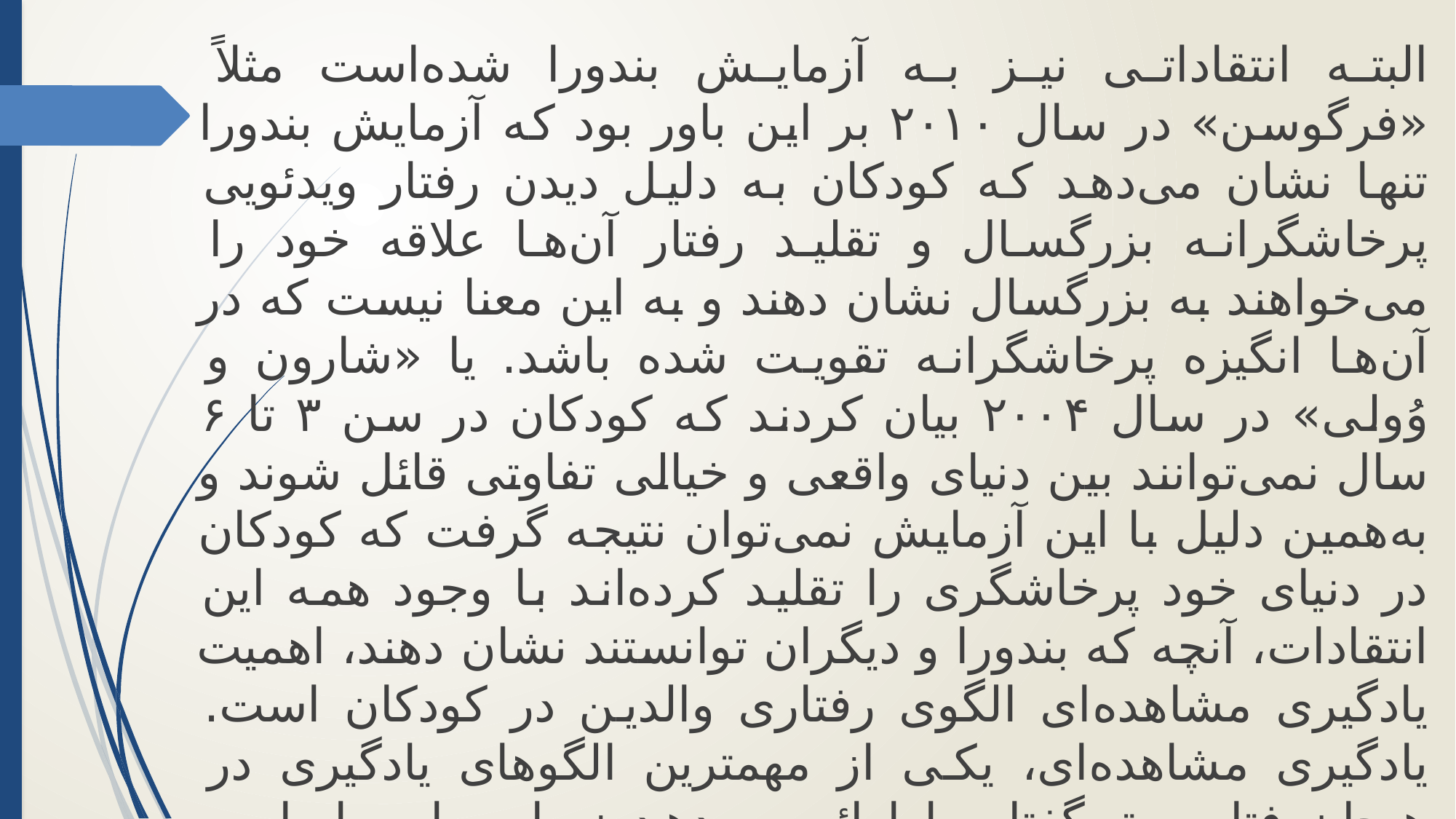

البته انتقاداتی نیز به آزمایش بندورا شده‌است مثلاً «فرگوسن» در سال ۲۰۱۰ بر این باور بود که آزمایش بندورا تنها نشان می‌دهد که کودکان به دلیل دیدن رفتار ویدئویی پرخاشگرانه بزرگسال و تقلید رفتار آن‌ها علاقه خود را می‌خواهند به بزرگسال نشان دهند و به این معنا نیست که در آن‌ها انگیزه پرخاشگرانه تقویت شده باشد. یا «شارون و وُولی» در سال ۲۰۰۴ بیان کردند که کودکان در سن ۳ تا ۶ سال نمی‌توانند بین دنیای واقعی و خیالی تفاوتی قائل شوند و به‌همین دلیل با این آزمایش نمی‌توان نتیجه گرفت که کودکان در دنیای خود پرخاشگری را تقلید کرده‌اند با وجود همه این انتقادات، آنچه که بندورا و دیگران توانستند نشان دهند، اهمیت یادگیری مشاهده‌ای الگوی رفتاری والدین در کودکان است. یادگیری مشاهده‌ای، یکی از مهمترین الگوهای یادگیری در هیجان‌رفتار و تن‌گفتار را ارائه می‌دهد زیرا بر این اساس، نه‌تنها رفتار را می‌توان از طریق مشاهده آموخت بلکه واکنش‌های هیجانی مانند ترس و شادی را نیز می‌توان بر مبنای روش جانشینی شرطی کرد.